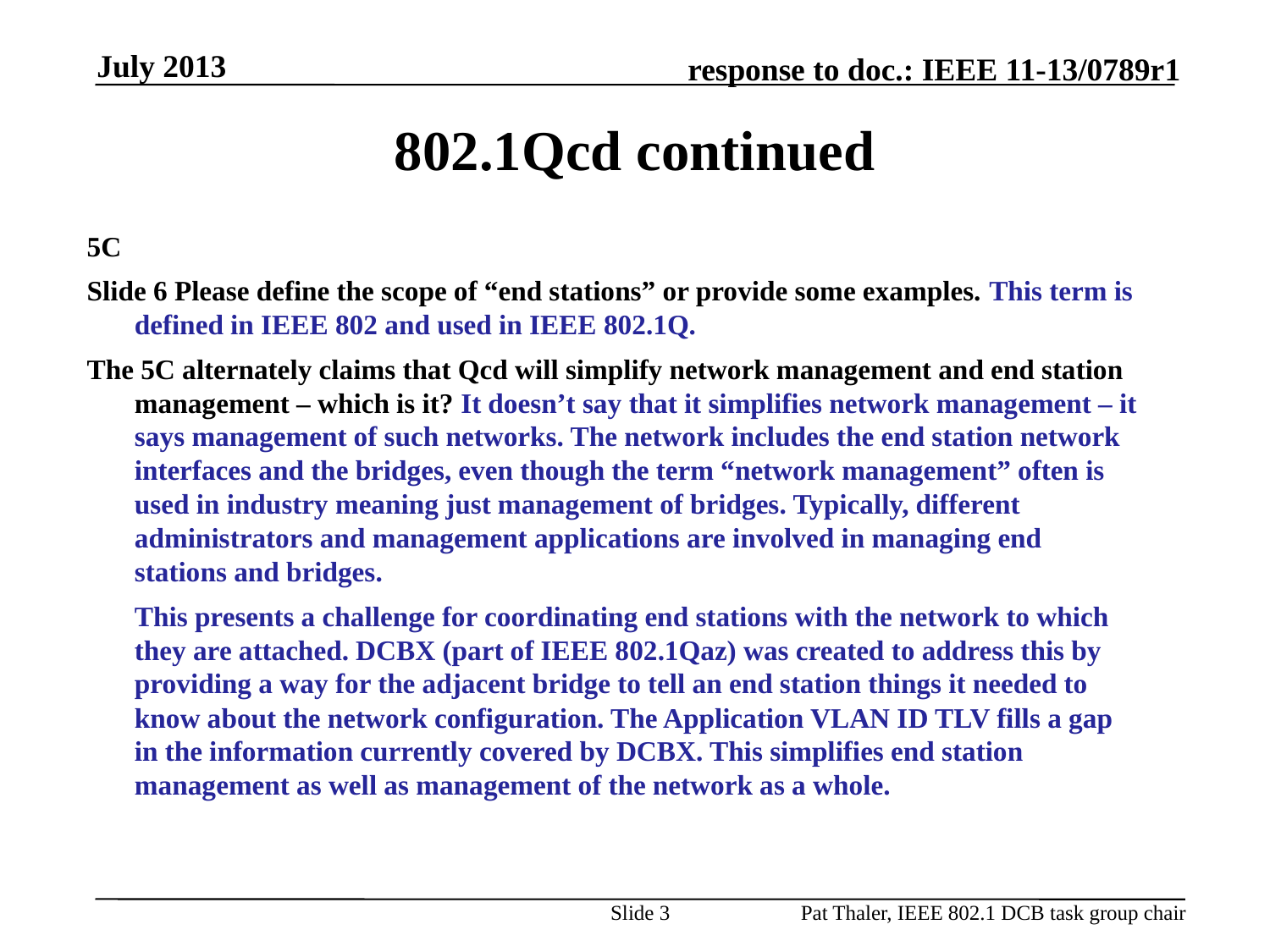

July 2013
# 802.1Qcd continued
5C
Slide 6 Please define the scope of “end stations” or provide some examples. This term is defined in IEEE 802 and used in IEEE 802.1Q.
The 5C alternately claims that Qcd will simplify network management and end station management – which is it? It doesn’t say that it simplifies network management – it says management of such networks. The network includes the end station network interfaces and the bridges, even though the term “network management” often is used in industry meaning just management of bridges. Typically, different administrators and management applications are involved in managing end stations and bridges.
	This presents a challenge for coordinating end stations with the network to which they are attached. DCBX (part of IEEE 802.1Qaz) was created to address this by providing a way for the adjacent bridge to tell an end station things it needed to know about the network configuration. The Application VLAN ID TLV fills a gap in the information currently covered by DCBX. This simplifies end station management as well as management of the network as a whole.
Slide 3
Pat Thaler, IEEE 802.1 DCB task group chair